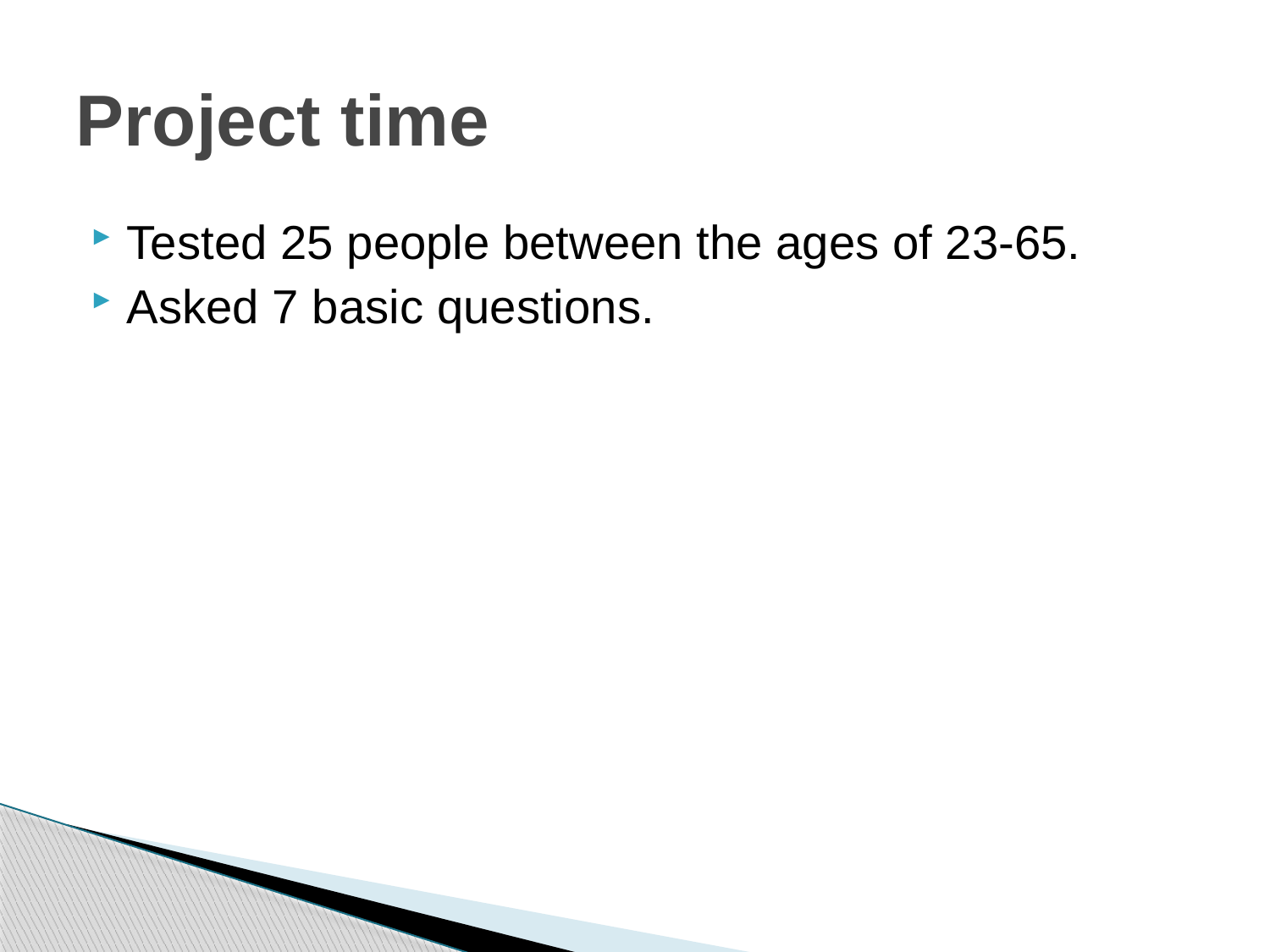

# Project time
Tested 25 people between the ages of 23-65.
Asked 7 basic questions.